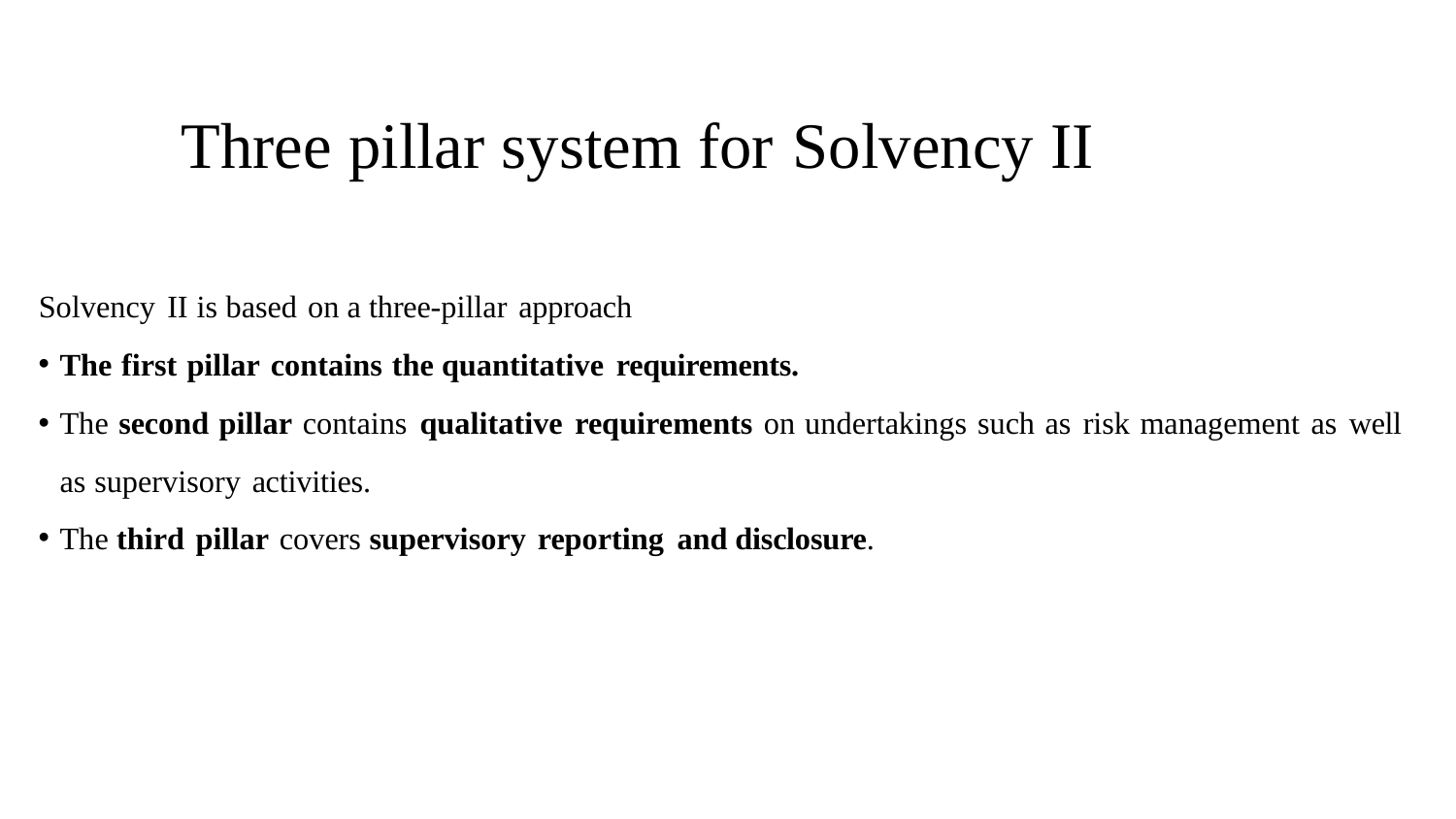

# Three pillar system for Solvency II
Solvency II is based on a three-pillar approach
The first pillar contains the quantitative requirements.
The second pillar contains qualitative requirements on undertakings such as risk management as well as supervisory activities.
The third pillar covers supervisory reporting and disclosure.